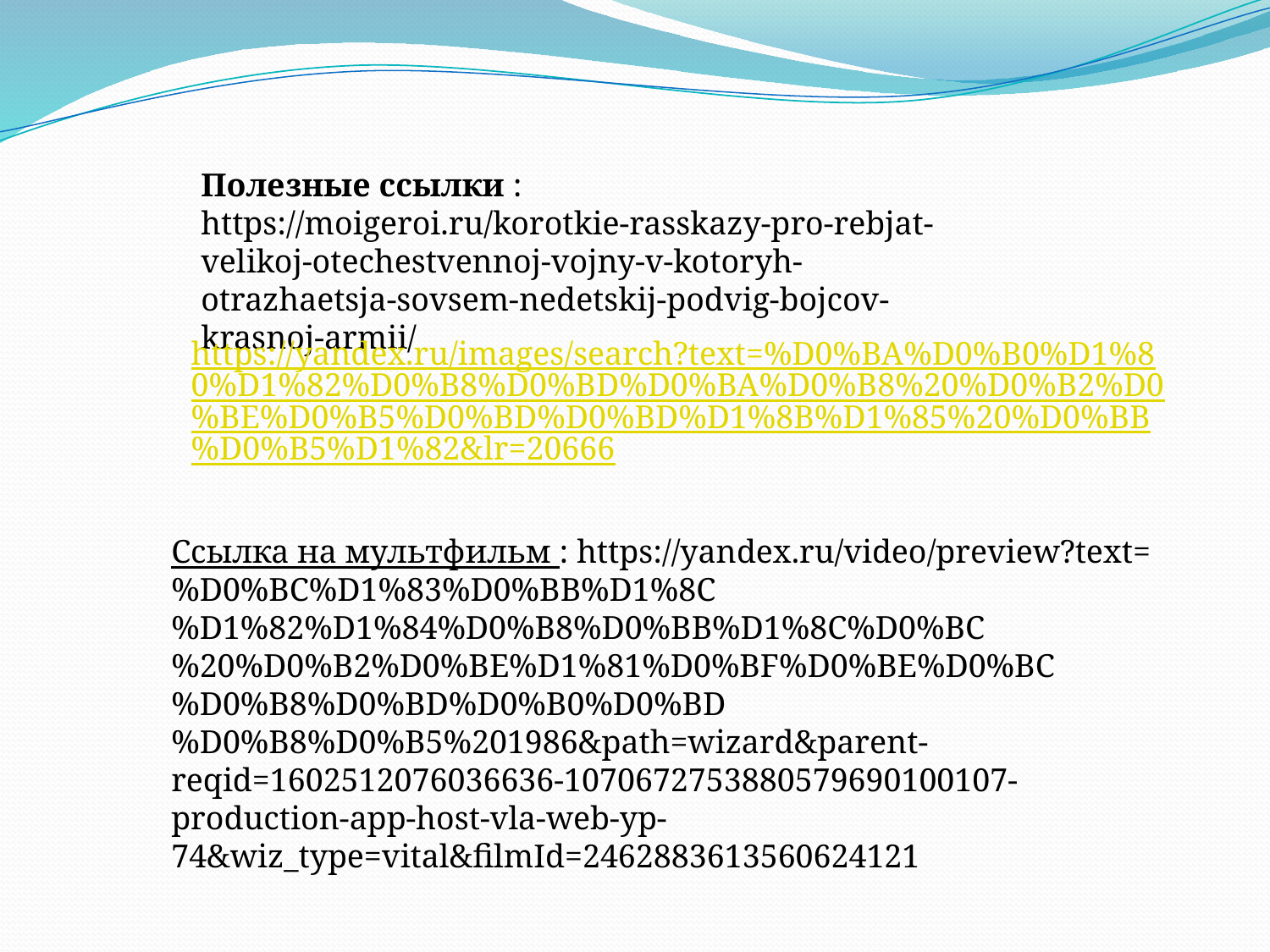

Полезные ссылки :
https://moigeroi.ru/korotkie-rasskazy-pro-rebjat-velikoj-otechestvennoj-vojny-v-kotoryh-otrazhaetsja-sovsem-nedetskij-podvig-bojcov-krasnoj-armii/

https://yandex.ru/images/search?text=%D0%BA%D0%B0%D1%80%D1%82%D0%B8%D0%BD%D0%BA%D0%B8%20%D0%B2%D0%BE%D0%B5%D0%BD%D0%BD%D1%8B%D1%85%20%D0%BB%D0%B5%D1%82&lr=20666

Ссылка на мультфильм : https://yandex.ru/video/preview?text=%D0%BC%D1%83%D0%BB%D1%8C%D1%82%D1%84%D0%B8%D0%BB%D1%8C%D0%BC%20%D0%B2%D0%BE%D1%81%D0%BF%D0%BE%D0%BC%D0%B8%D0%BD%D0%B0%D0%BD%D0%B8%D0%B5%201986&path=wizard&parent-reqid=1602512076036636-1070672753880579690100107-production-app-host-vla-web-yp-74&wiz_type=vital&filmId=2462883613560624121